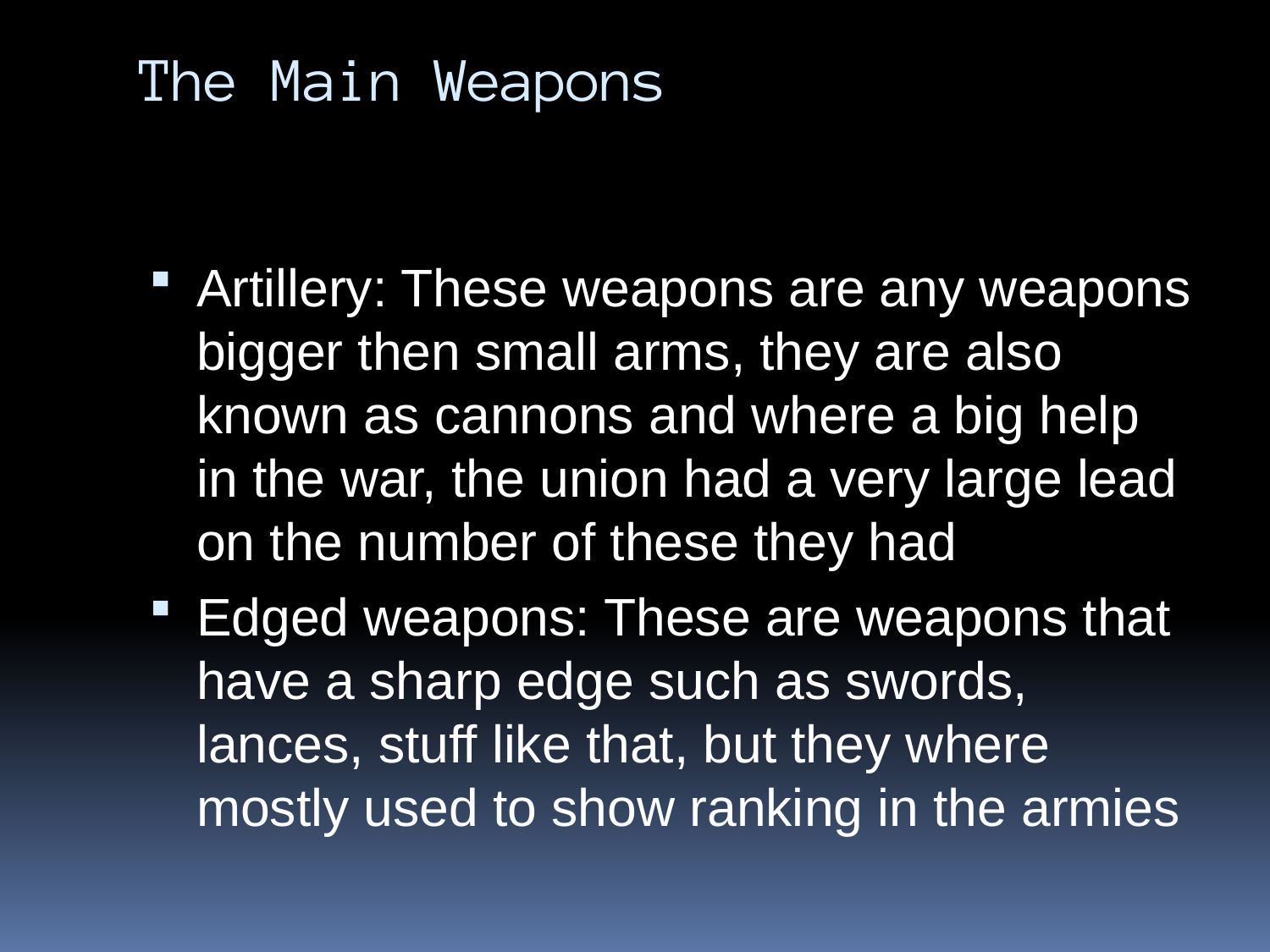

# The Main Weapons
Artillery: These weapons are any weapons bigger then small arms, they are also known as cannons and where a big help in the war, the union had a very large lead on the number of these they had
Edged weapons: These are weapons that have a sharp edge such as swords, lances, stuff like that, but they where mostly used to show ranking in the armies